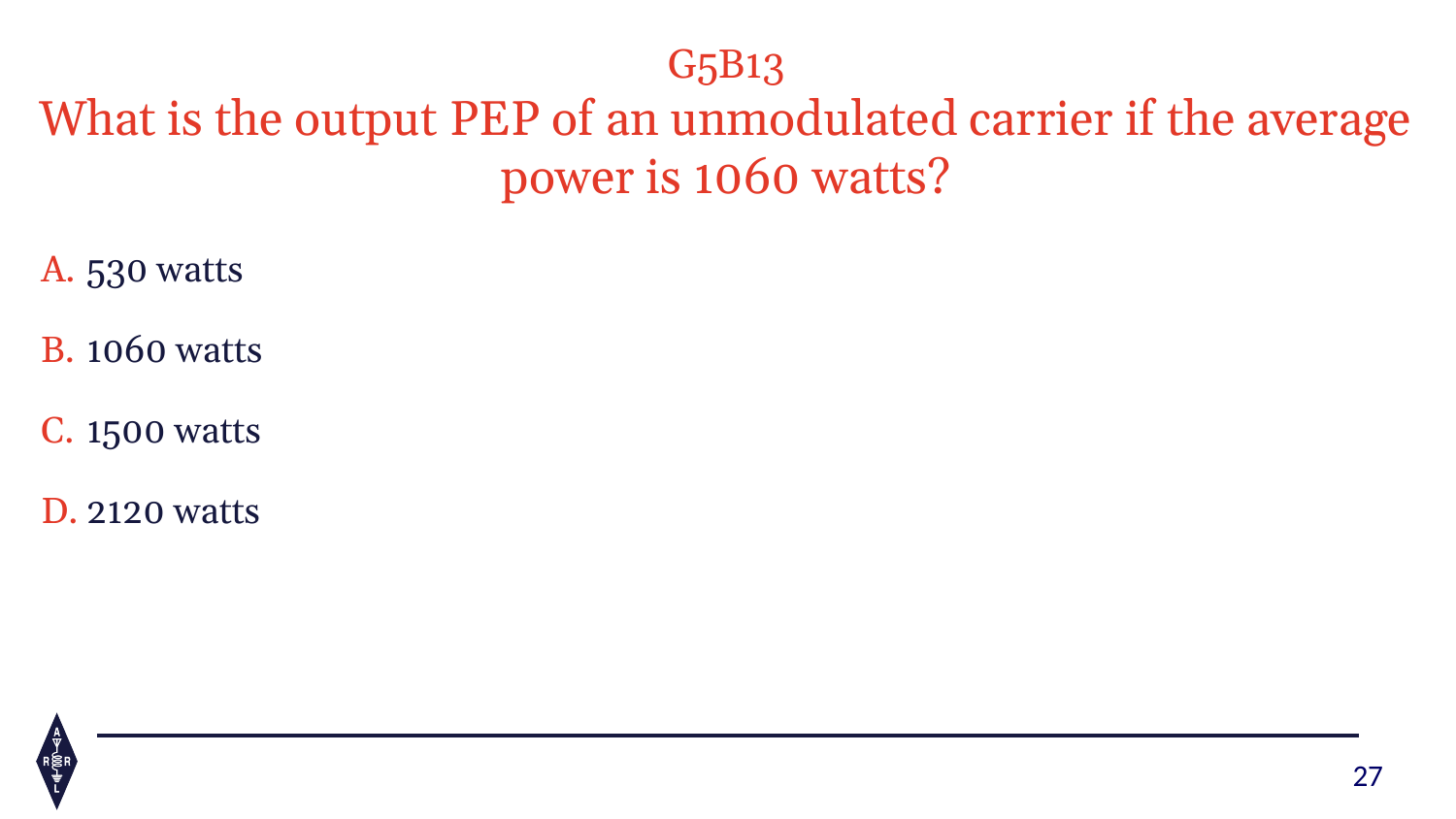

G5B13
What is the output PEP of an unmodulated carrier if the average power is 1060 watts?
530 watts
1060 watts
1500 watts
2120 watts
27